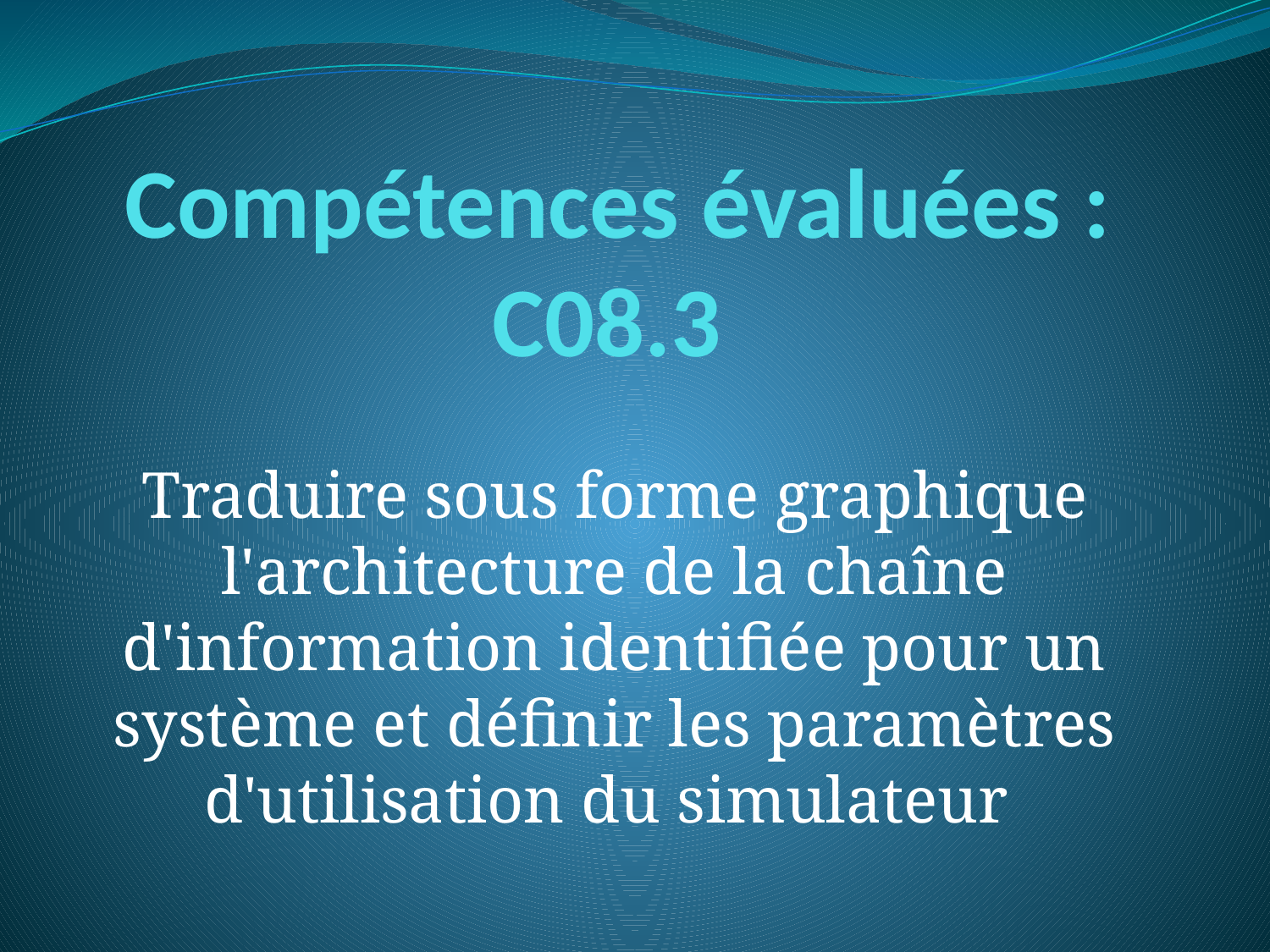

# Compétences évaluées : C08.3
Traduire sous forme graphique l'architecture de la chaîne d'information identifiée pour un système et définir les paramètres d'utilisation du simulateur